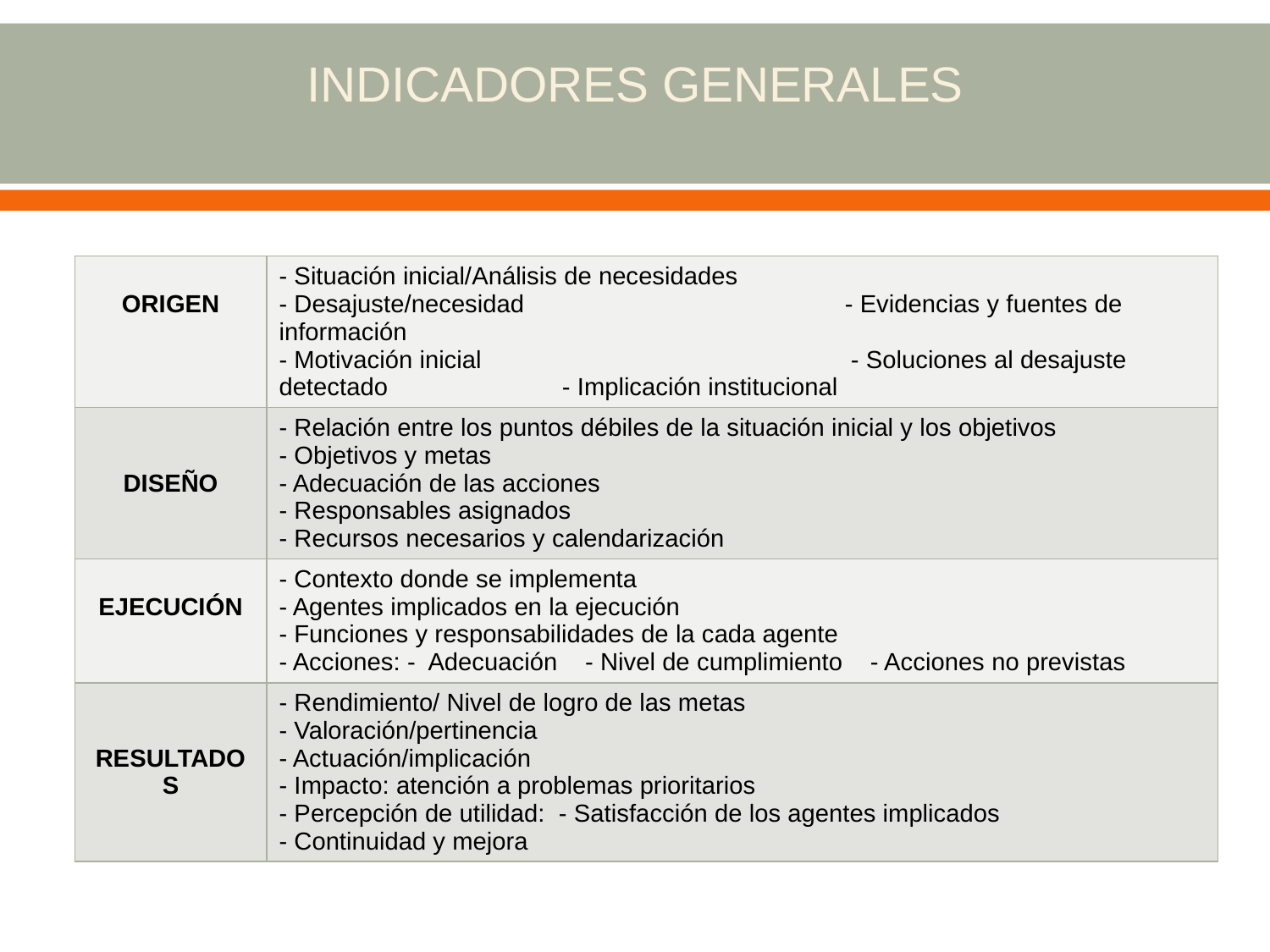

# INDICADORES GENERALES
| ORIGEN | - Situación inicial/Análisis de necesidades - Desajuste/necesidad - Evidencias y fuentes de información - Motivación inicial - Soluciones al desajuste detectado - Implicación institucional |
| --- | --- |
| DISEÑO | - Relación entre los puntos débiles de la situación inicial y los objetivos - Objetivos y metas - Adecuación de las acciones - Responsables asignados - Recursos necesarios y calendarización |
| EJECUCIÓN | - Contexto donde se implementa - Agentes implicados en la ejecución - Funciones y responsabilidades de la cada agente - Acciones: - Adecuación - Nivel de cumplimiento - Acciones no previstas |
| RESULTADOS | - Rendimiento/ Nivel de logro de las metas - Valoración/pertinencia - Actuación/implicación - Impacto: atención a problemas prioritarios - Percepción de utilidad: - Satisfacción de los agentes implicados - Continuidad y mejora |